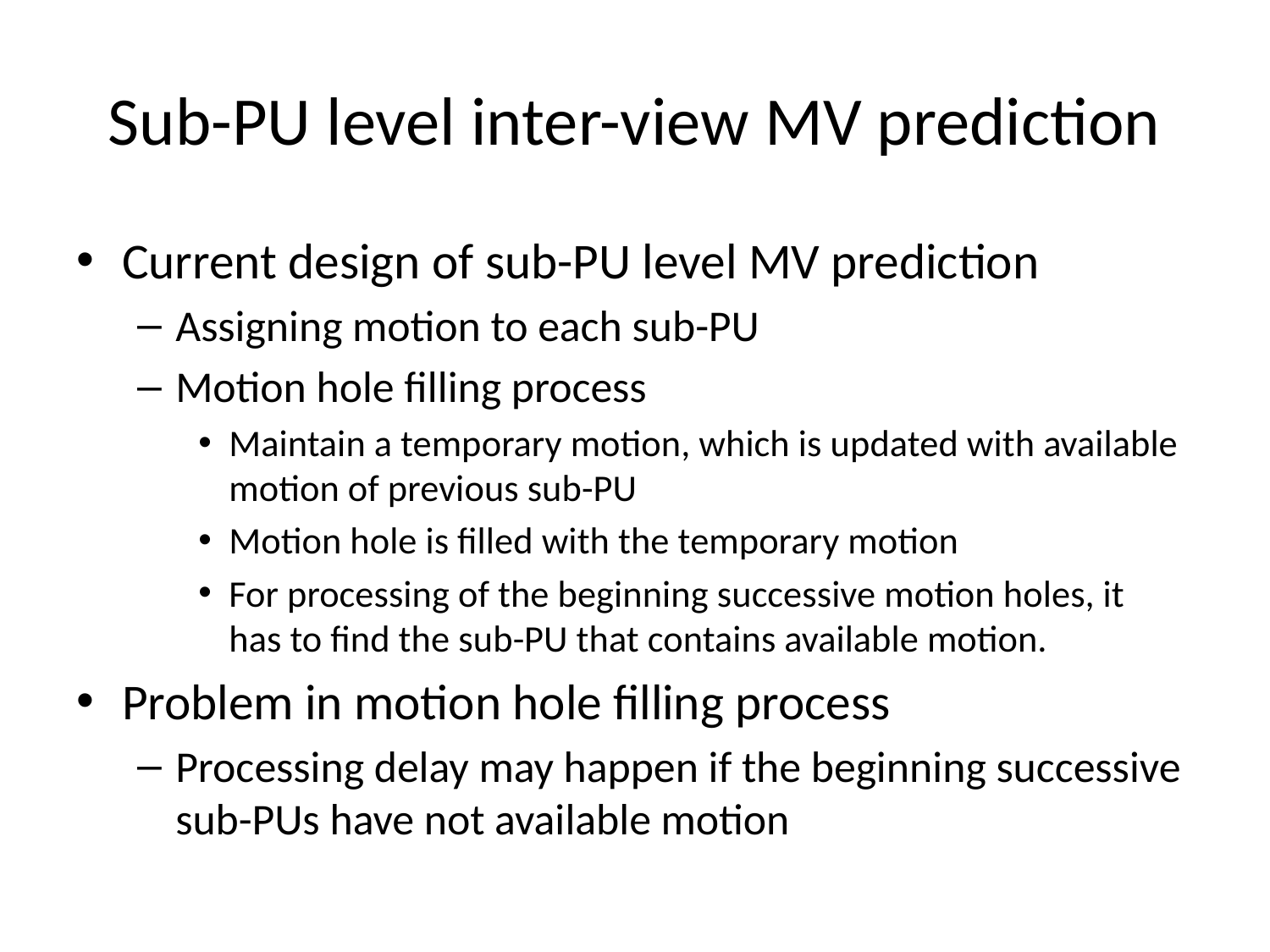

# Sub-PU level inter-view MV prediction
Current design of sub-PU level MV prediction
Assigning motion to each sub-PU
Motion hole filling process
Maintain a temporary motion, which is updated with available motion of previous sub-PU
Motion hole is filled with the temporary motion
For processing of the beginning successive motion holes, it  has to find the sub-PU that contains available motion.
Problem in motion hole filling process
Processing delay may happen if the beginning successive sub-PUs have not available motion